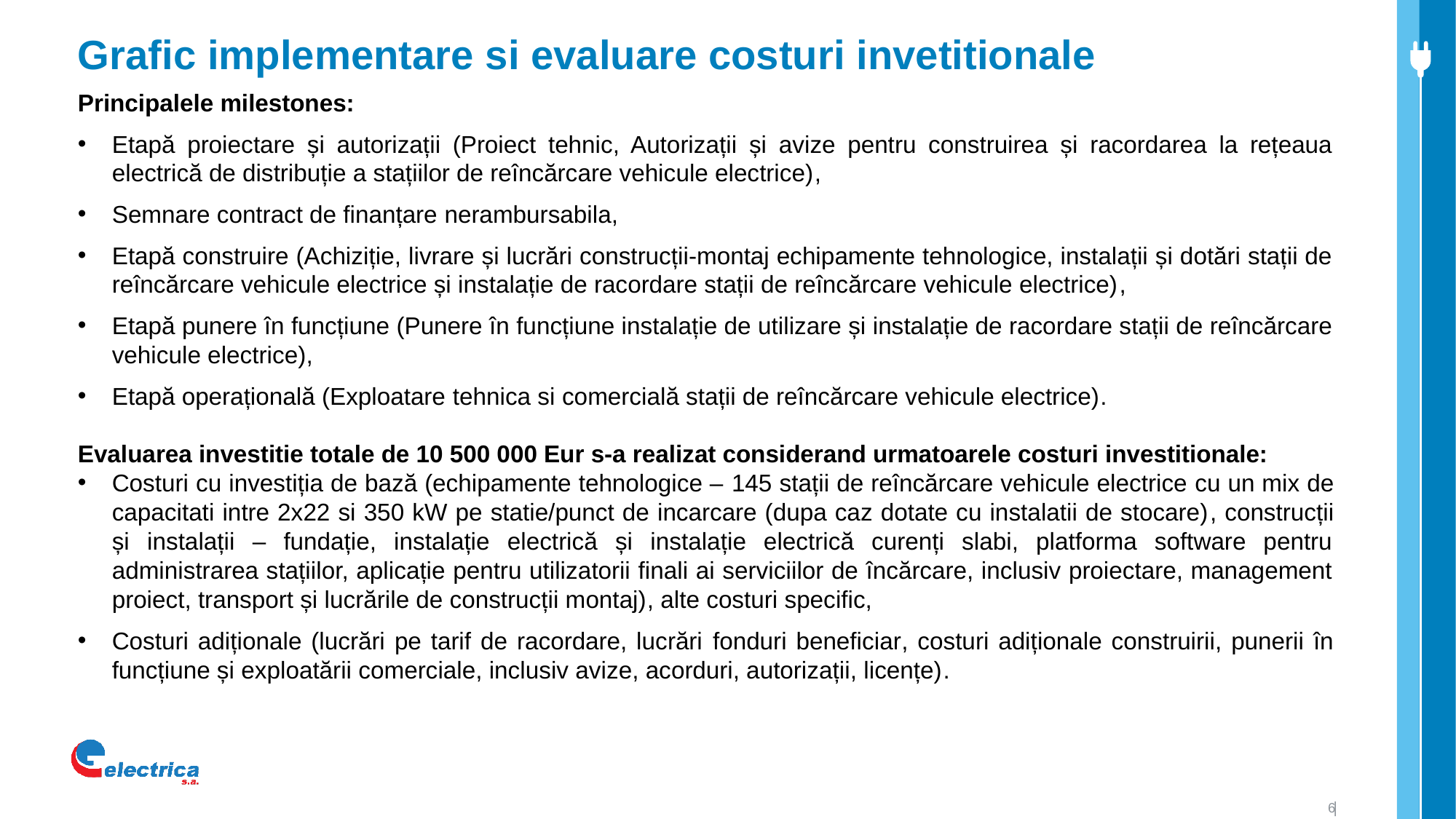

# Grafic implementare si evaluare costuri invetitionale
Principalele milestones:
Etapă proiectare și autorizații (Proiect tehnic, Autorizații și avize pentru construirea și racordarea la rețeaua electrică de distribuție a stațiilor de reîncărcare vehicule electrice),
Semnare contract de finanțare nerambursabila,
Etapă construire (Achiziție, livrare și lucrări construcții-montaj echipamente tehnologice, instalații și dotări stații de reîncărcare vehicule electrice și instalație de racordare stații de reîncărcare vehicule electrice),
Etapă punere în funcțiune (Punere în funcțiune instalație de utilizare și instalație de racordare stații de reîncărcare vehicule electrice),
Etapă operațională (Exploatare tehnica si comercială stații de reîncărcare vehicule electrice).

Evaluarea investitie totale de 10 500 000 Eur s-a realizat considerand urmatoarele costuri investitionale:
Costuri cu investiția de bază (echipamente tehnologice – 145 stații de reîncărcare vehicule electrice cu un mix de capacitati intre 2x22 si 350 kW pe statie/punct de incarcare (dupa caz dotate cu instalatii de stocare), construcții și instalații – fundație, instalație electrică și instalație electrică curenți slabi, platforma software pentru administrarea stațiilor, aplicație pentru utilizatorii finali ai serviciilor de încărcare, inclusiv proiectare, management proiect, transport și lucrările de construcții montaj), alte costuri specific,
Costuri adiționale (lucrări pe tarif de racordare, lucrări fonduri beneficiar, costuri adiționale construirii, punerii în funcțiune și exploatării comerciale, inclusiv avize, acorduri, autorizații, licențe).